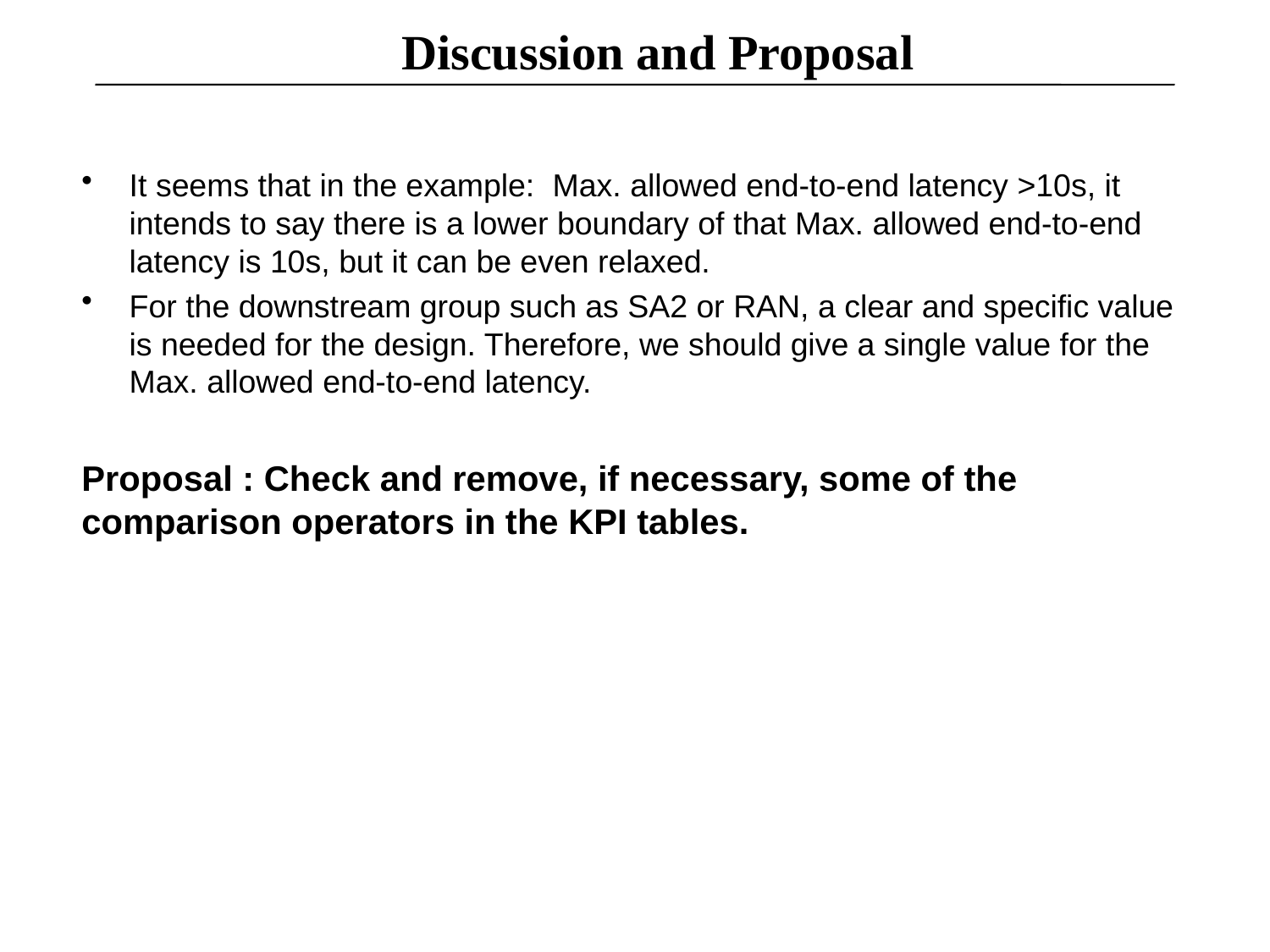

# Discussion and Proposal
It seems that in the example:  Max. allowed end-to-end latency >10s, it intends to say there is a lower boundary of that Max. allowed end-to-end latency is 10s, but it can be even relaxed.
For the downstream group such as SA2 or RAN, a clear and specific value is needed for the design. Therefore, we should give a single value for the Max. allowed end-to-end latency.

Proposal : Check and remove, if necessary, some of the comparison operators in the KPI tables.